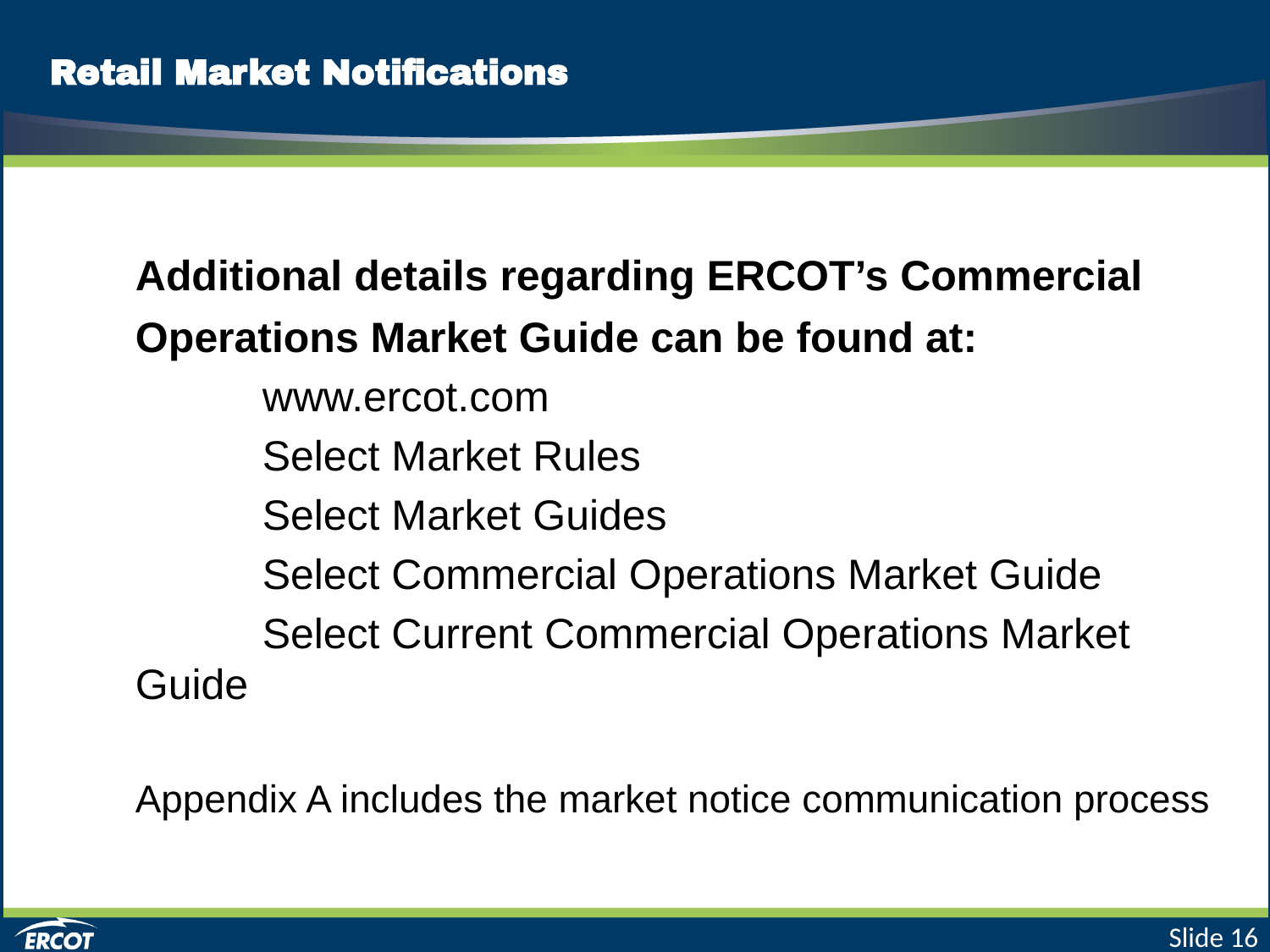

# Retail Market Notifications

Additional details regarding ERCOT’s Commercial Operations Market Guide can be found at:
		www.ercot.com
		Select Market Rules
		Select Market Guides
		Select Commercial Operations Market Guide
		Select Current Commercial Operations Market Guide

Appendix A includes the market notice communication process